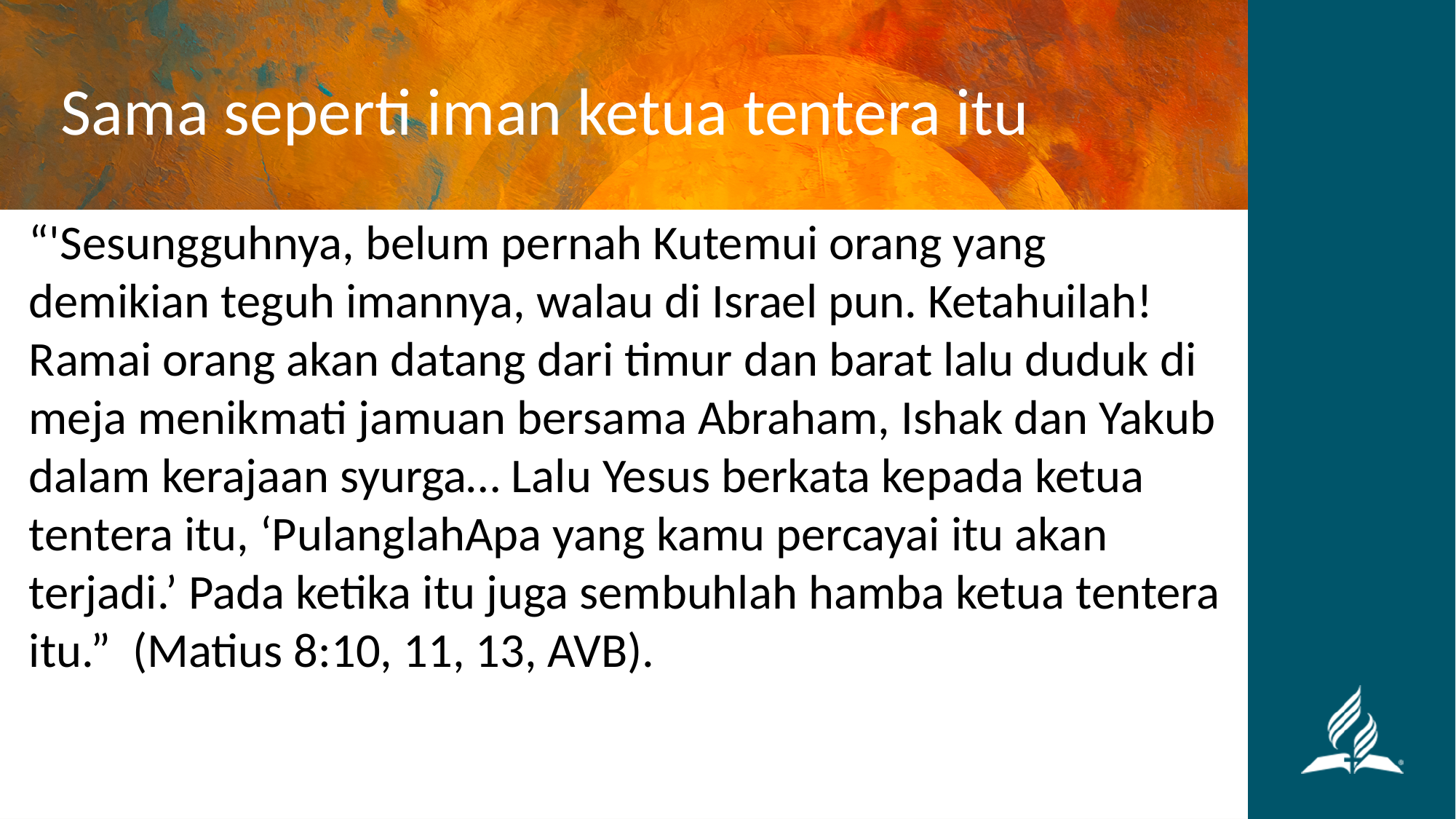

#
Sama seperti iman ketua tentera itu
“'Sesungguhnya, belum pernah Kutemui orang yang demikian teguh imannya, walau di Israel pun. Ketahuilah! Ramai orang akan datang dari timur dan barat lalu duduk di meja menikmati jamuan bersama Abraham, Ishak dan Yakub dalam kerajaan syurga… Lalu Yesus berkata kepada ketua tentera itu, ‘PulanglahApa yang kamu percayai itu akan terjadi.’ Pada ketika itu juga sembuhlah hamba ketua tentera itu.”  (Matius 8:10, 11, 13, AVB).